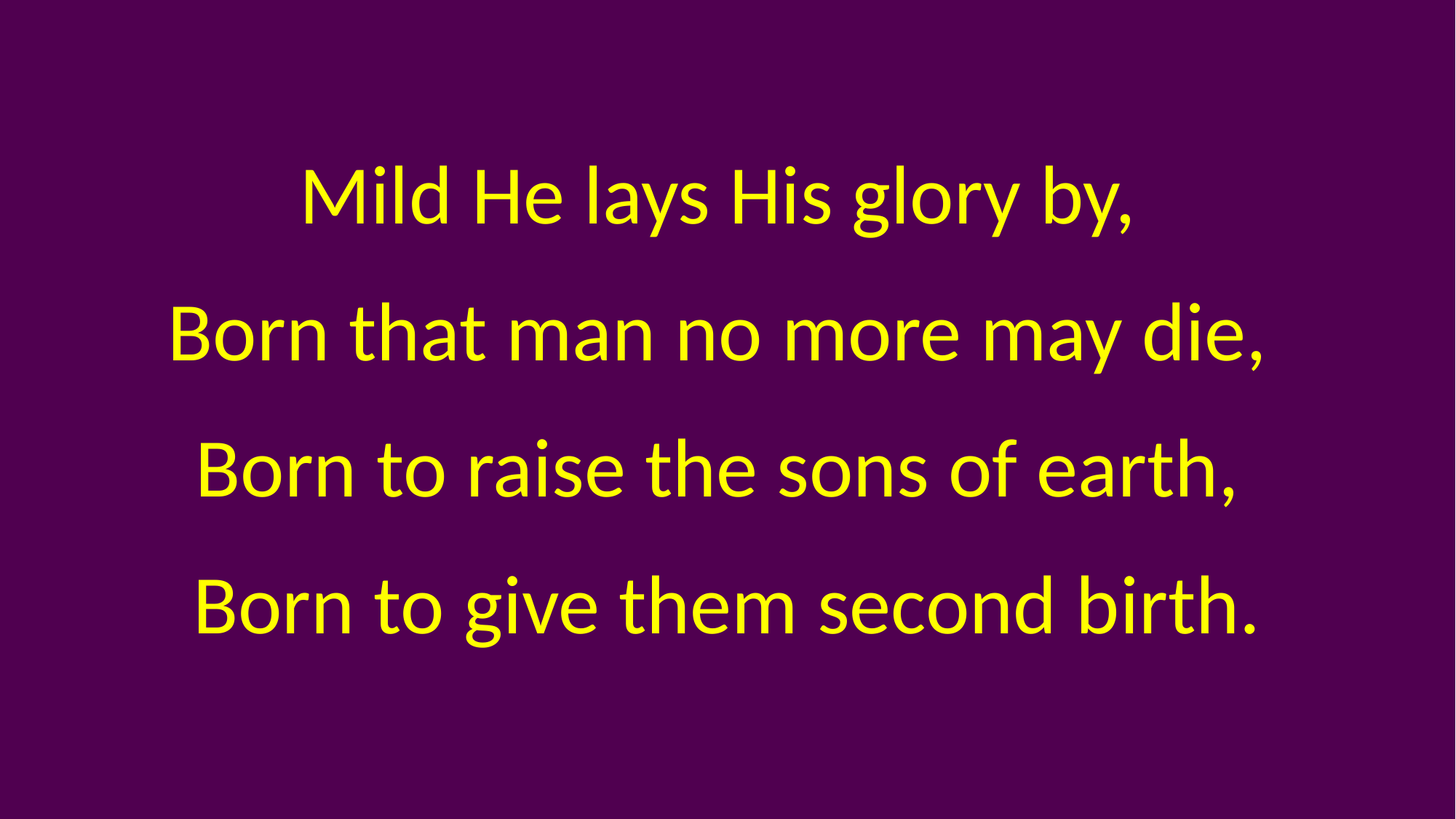

Mild He lays His glory by,
Born that man no more may die,
Born to raise the sons of earth,
Born to give them second birth.